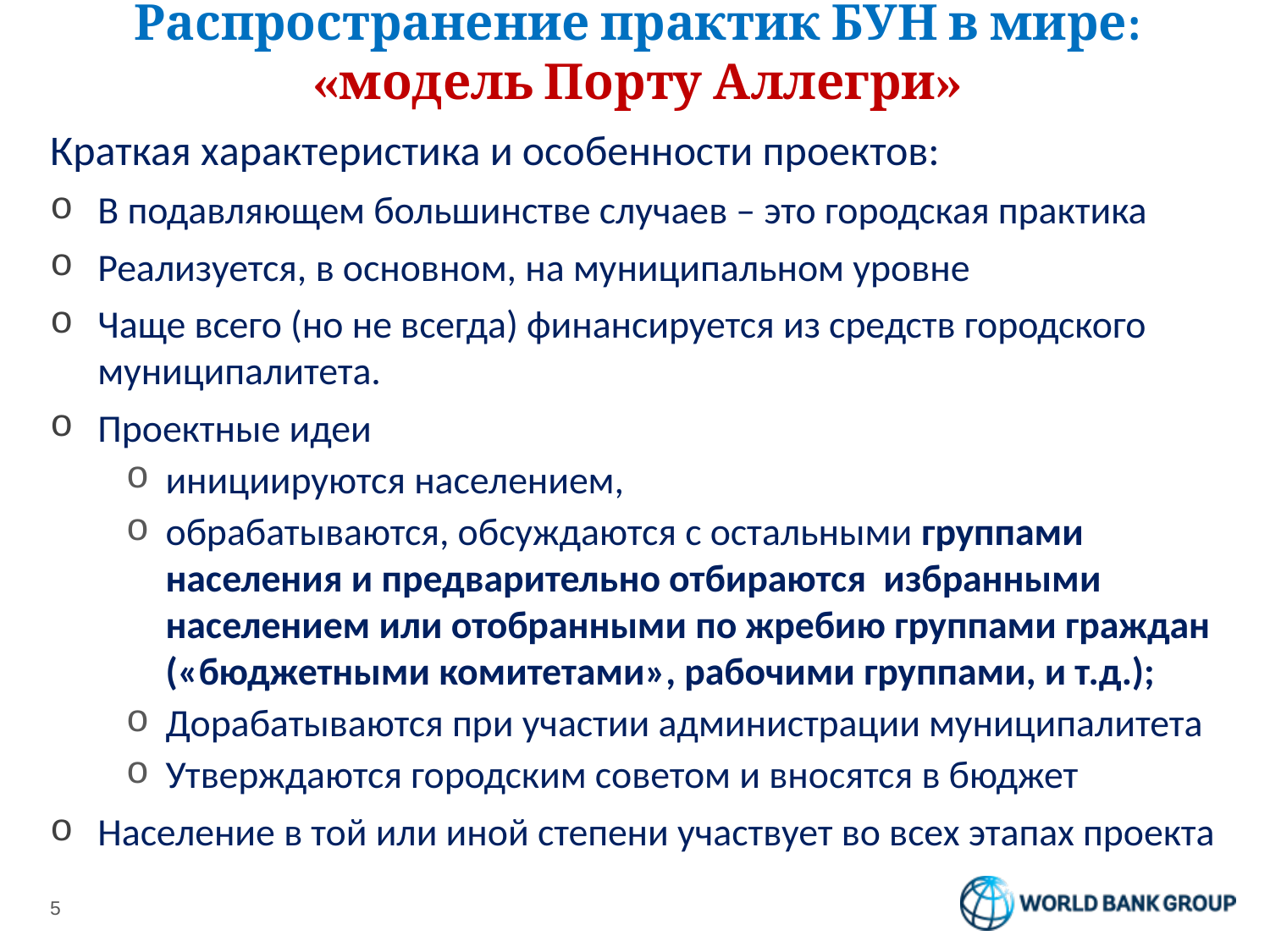

# Распространение практик БУН в мире: «модель Порту Аллегри»
Краткая характеристика и особенности проектов:
В подавляющем большинстве случаев – это городская практика
Реализуется, в основном, на муниципальном уровне
Чаще всего (но не всегда) финансируется из средств городского муниципалитета.
Проектные идеи
инициируются населением,
обрабатываются, обсуждаются с остальными группами населения и предварительно отбираются  избранными населением или отобранными по жребию группами граждан («бюджетными комитетами», рабочими группами, и т.д.);
Дорабатываются при участии администрации муниципалитета
Утверждаются городским советом и вносятся в бюджет
Население в той или иной степени участвует во всех этапах проекта

5